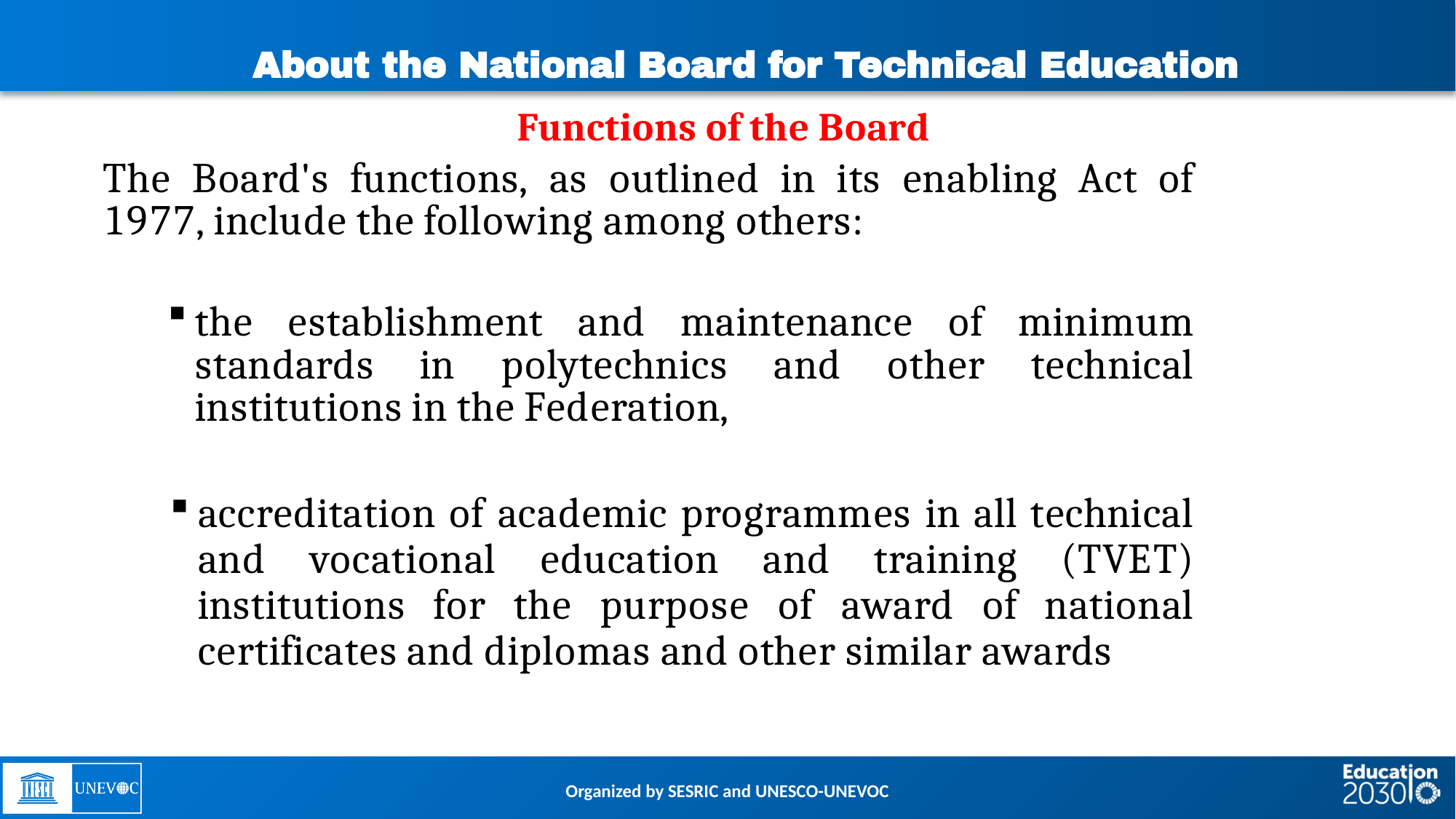

About the National Board for Technical Education
Functions of the Board
The Board's functions, as outlined in its enabling Act of 1977, include the following among others:

the establishment and maintenance of minimum standards in polytechnics and other technical institutions in the Federation,

accreditation of academic programmes in all technical and vocational education and training (TVET) institutions for the purpose of award of national certificates and diplomas and other similar awards